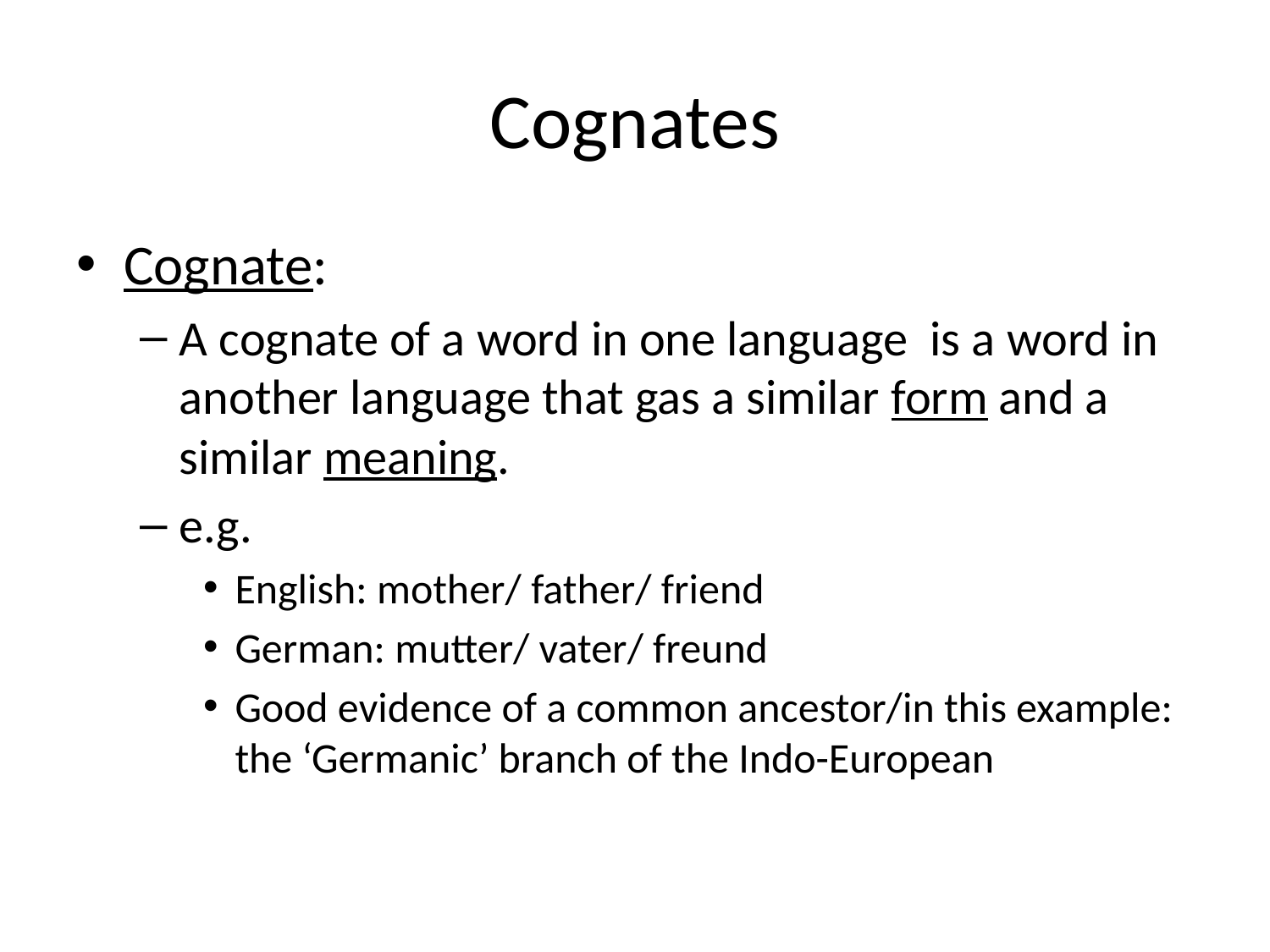

# Cognates
Cognate:
A cognate of a word in one language  is a word in another language that gas a similar form and a similar meaning.
e.g.
English: mother/ father/ friend
German: mutter/ vater/ freund
Good evidence of a common ancestor/in this example:  the ‘Germanic’ branch of the Indo-European